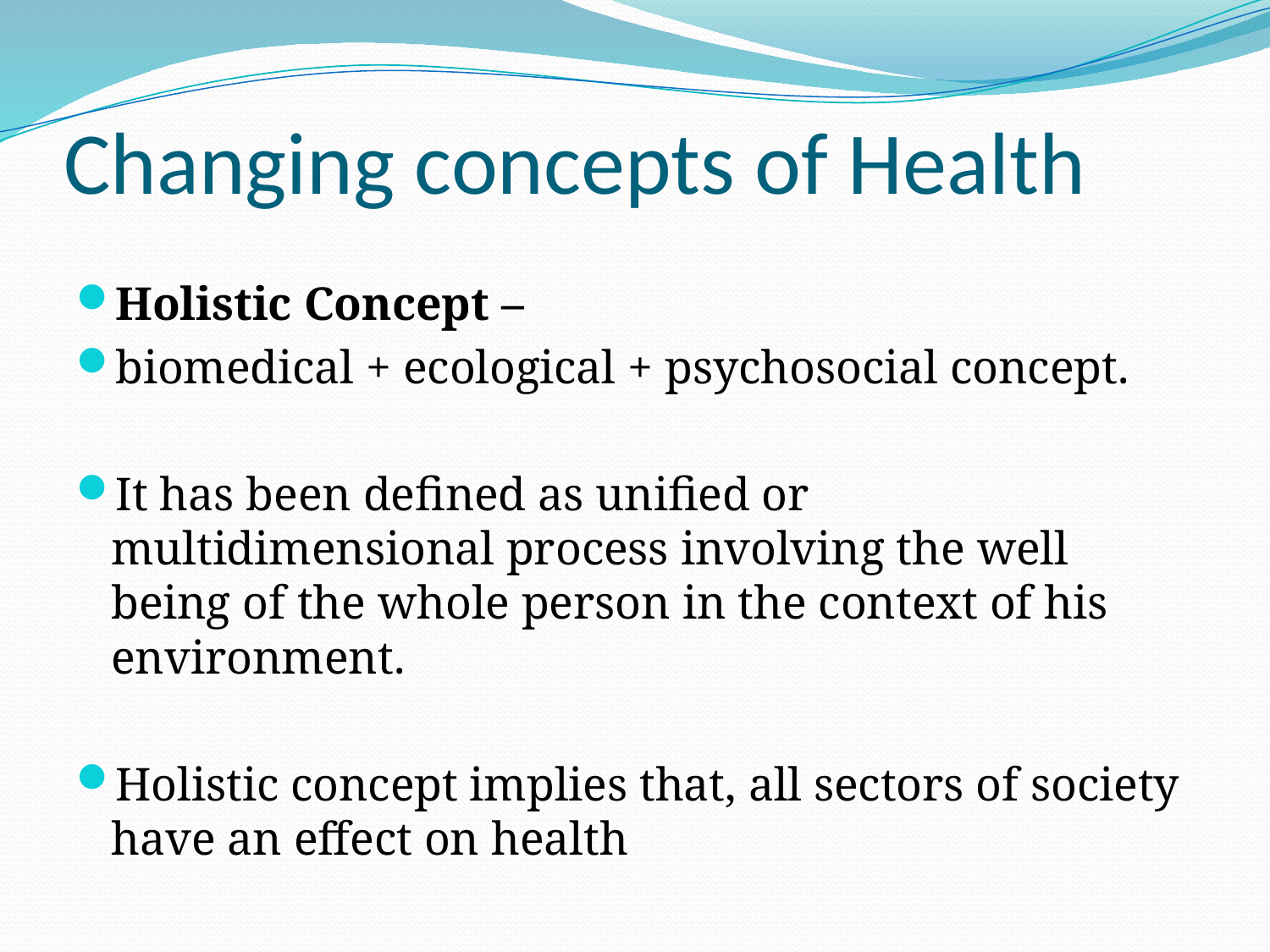

# Changing concepts of Health
Holistic Concept –
biomedical + ecological + psychosocial concept.

It has been defined as unified or multidimensional process involving the well being of the whole person in the context of his environment.

Holistic concept implies that, all sectors of society have an effect on health